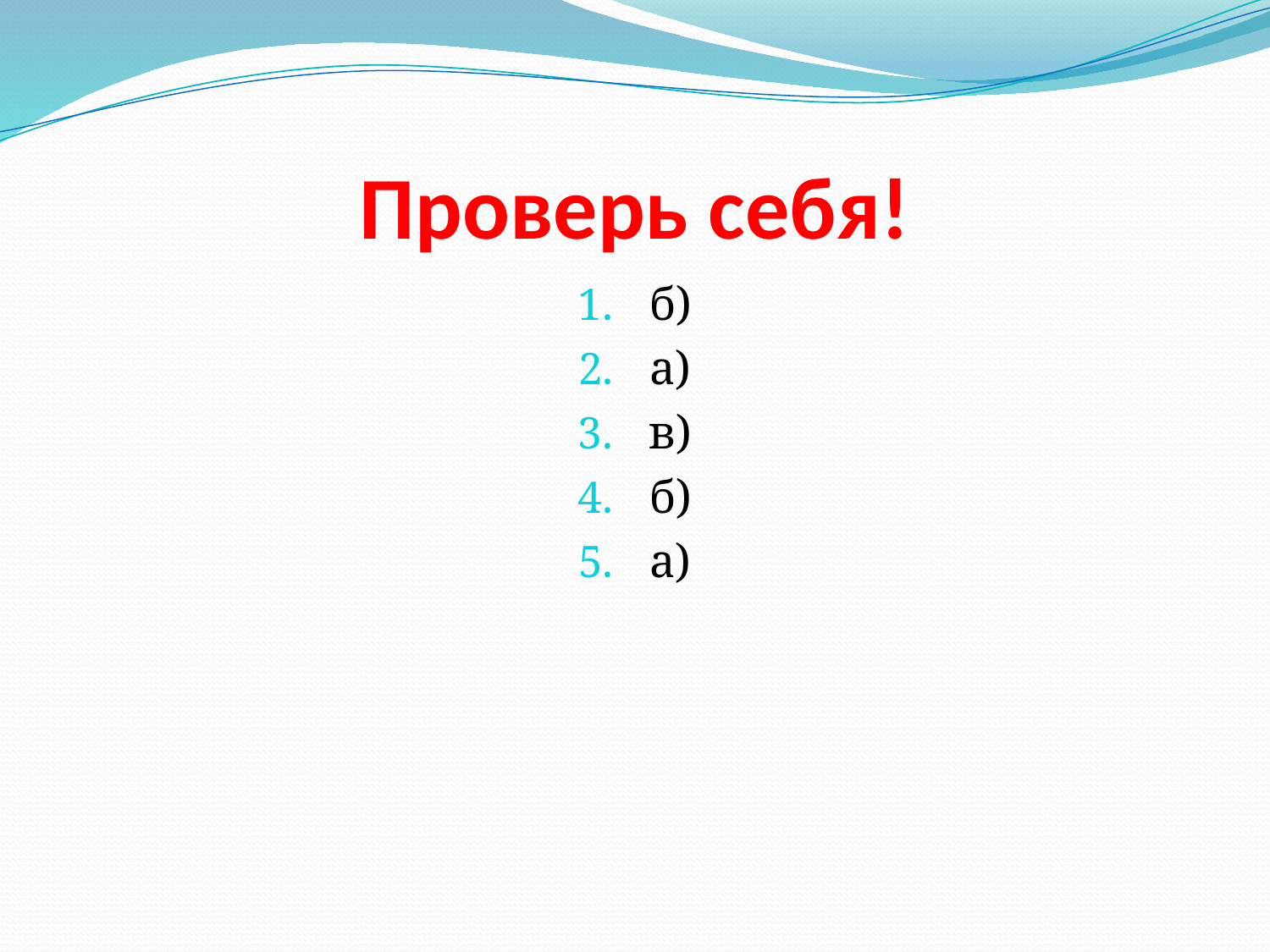

# Проверь себя!
б)
а)
в)
б)
а)